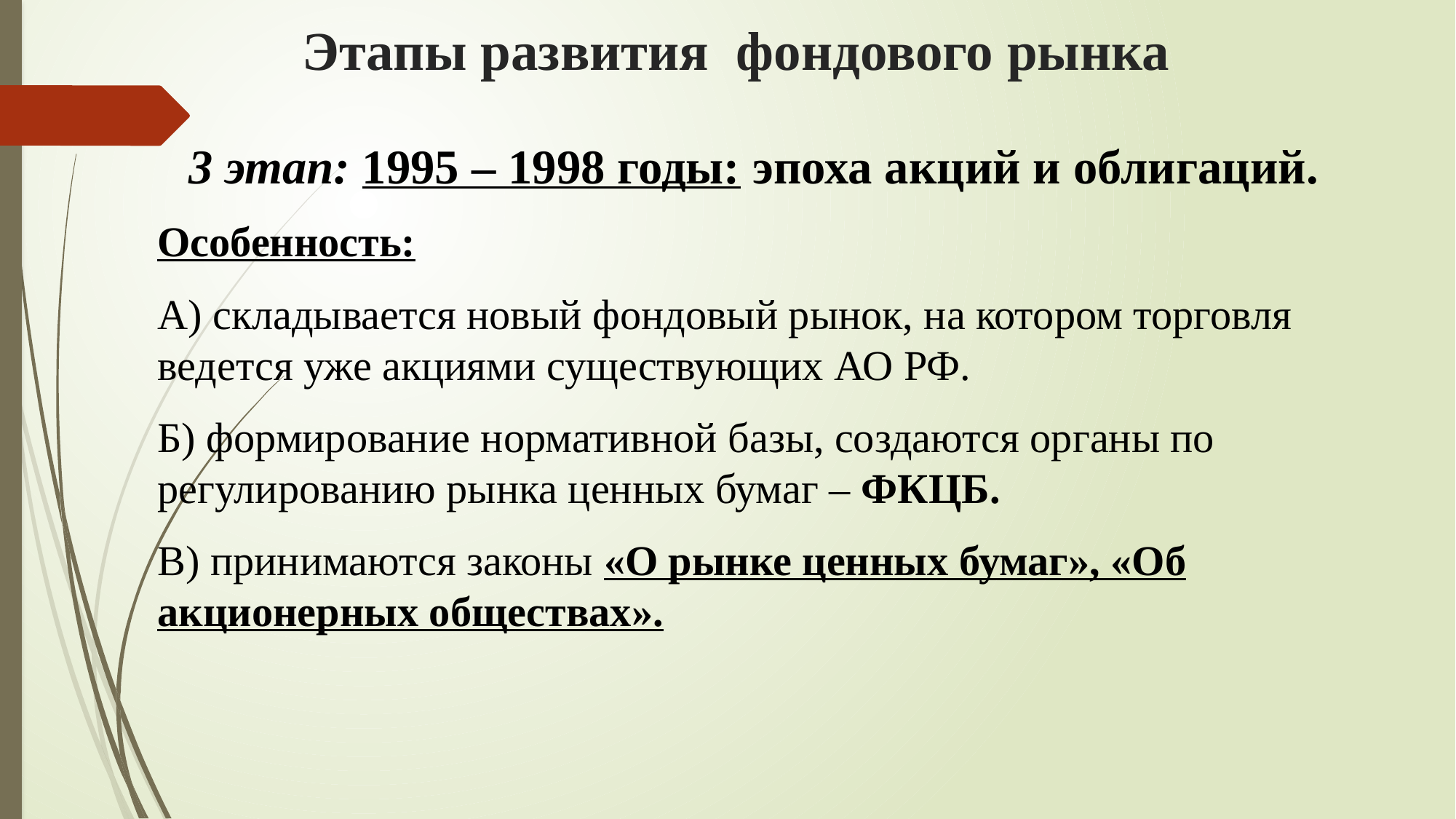

# Этапы развития  фондового рынка
3 этап: 1995 – 1998 годы: эпоха акций и облигаций.
Особенность:
А) складывается новый фондовый рынок, на котором торговля ведется уже акциями существующих АО РФ.
Б) формирование нормативной базы, создаются органы по регулированию рынка ценных бумаг – ФКЦБ.
В) принимаются законы «О рынке ценных бумаг», «Об акционерных обществах».